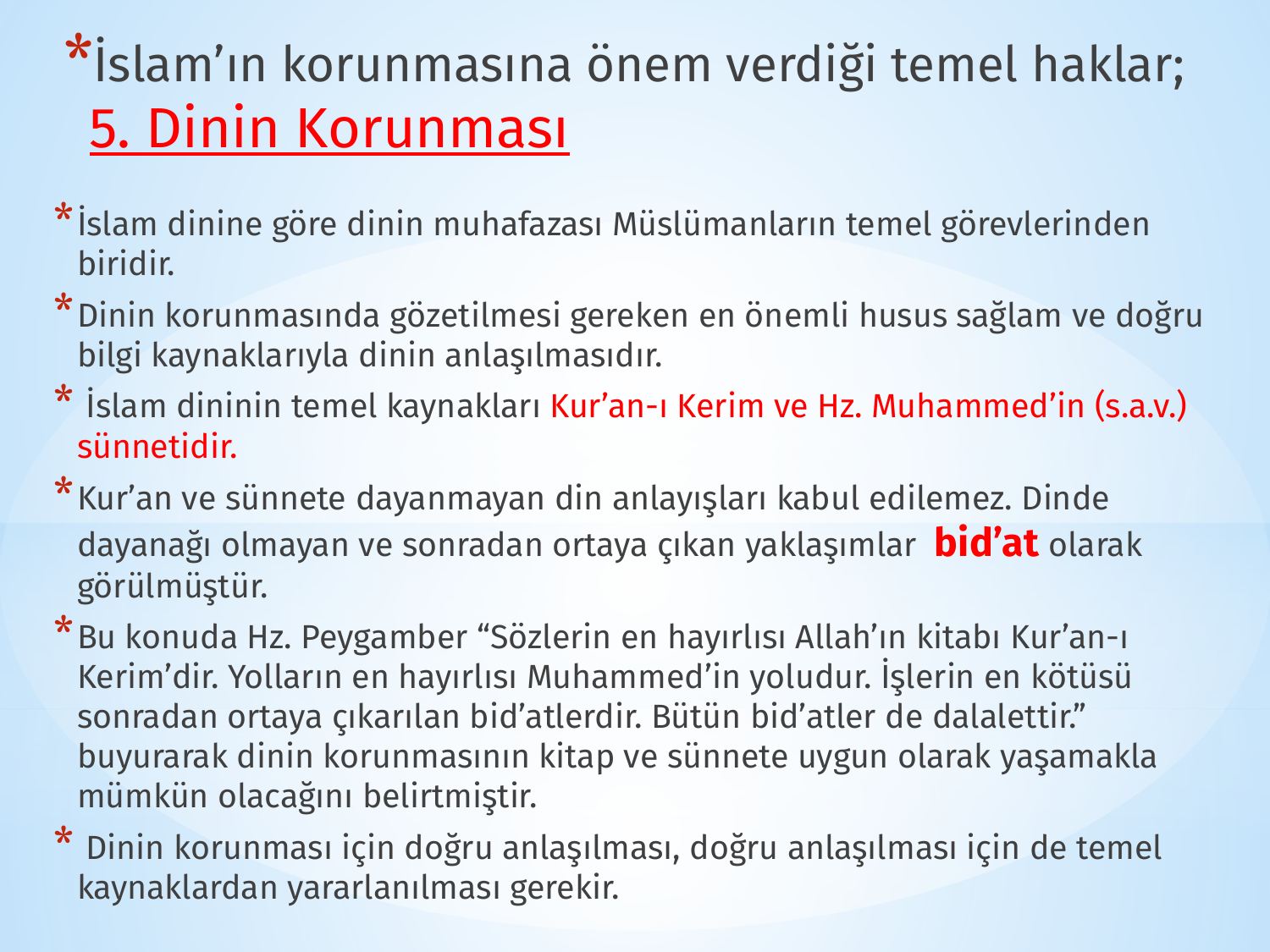

# İslam’ın korunmasına önem verdiği temel haklar; 5. Dinin Korunması
İslam dinine göre dinin muhafazası Müslümanların temel görevlerinden biridir.
Dinin korunmasında gözetilmesi gereken en önemli husus sağlam ve doğru bilgi kaynaklarıyla dinin anlaşılmasıdır.
 İslam dininin temel kaynakları Kur’an-ı Kerim ve Hz. Muhammed’in (s.a.v.) sünnetidir.
Kur’an ve sünnete dayanmayan din anlayışları kabul edilemez. Dinde dayanağı olmayan ve sonradan ortaya çıkan yaklaşımlar  bid’at olarak görülmüştür.
Bu konuda Hz. Peygamber “Sözlerin en hayırlısı Allah’ın kitabı Kur’an-ı Kerim’dir. Yolların en hayırlısı Muhammed’in yoludur. İşlerin en kötüsü sonradan ortaya çıkarılan bid’atlerdir. Bütün bid’atler de dalalettir.”   buyurarak dinin korunmasının kitap ve sünnete uygun olarak yaşamakla mümkün olacağını belirtmiştir.
 Dinin korunması için doğru anlaşılması, doğru anlaşılması için de temel kaynaklardan yararlanılması gerekir.